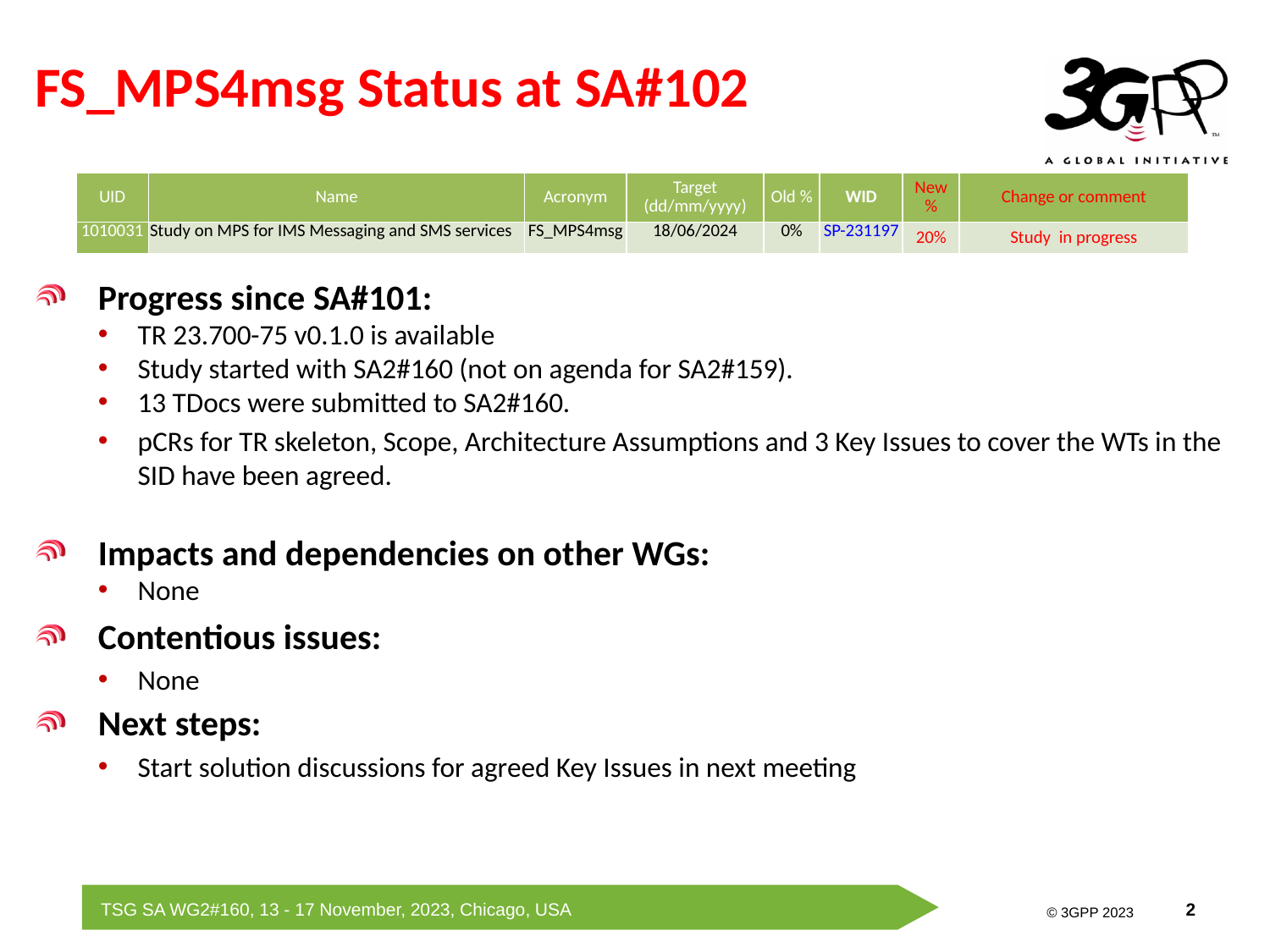

# FS_MPS4msg Status at SA#102
| UID | Name | Acronym | Target (dd/mm/yyyy) | Old % | WID | New % | Change or comment |
| --- | --- | --- | --- | --- | --- | --- | --- |
| 1010031 | Study on MPS for IMS Messaging and SMS services | FS\_MPS4msg | 18/06/2024 | 0% | SP-231197 | 20% | Study in progress |
Progress since SA#101:
TR 23.700-75 v0.1.0 is available
Study started with SA2#160 (not on agenda for SA2#159).
13 TDocs were submitted to SA2#160.
pCRs for TR skeleton, Scope, Architecture Assumptions and 3 Key Issues to cover the WTs in the SID have been agreed.

Impacts and dependencies on other WGs:
None
Contentious issues:
None
Next steps:
Start solution discussions for agreed Key Issues in next meeting